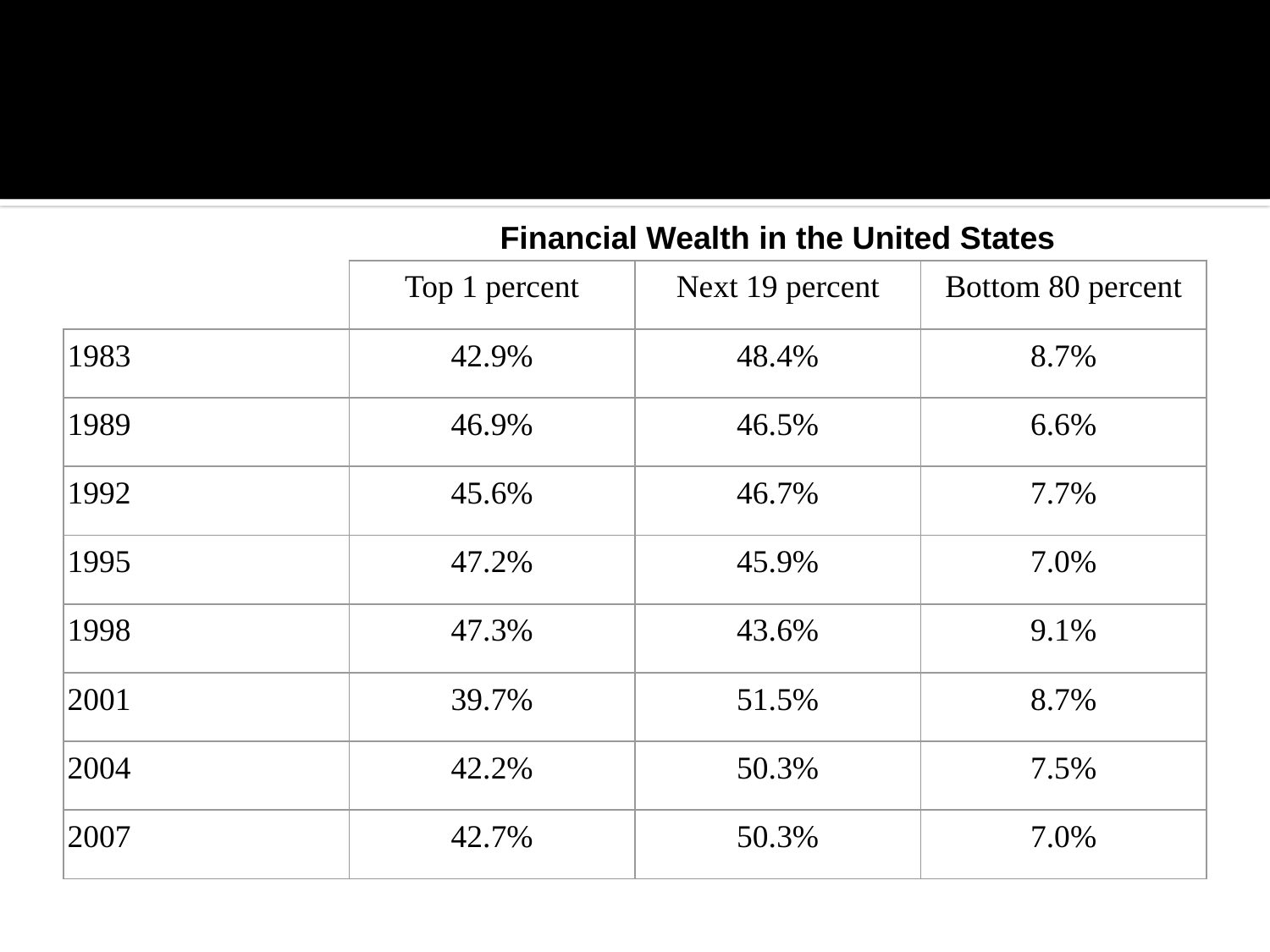

#
|  | Financial Wealth in the United States |  |  |
| --- | --- | --- | --- |
|  | Top 1 percent | Next 19 percent | Bottom 80 percent |
| 1983 | 42.9% | 48.4% | 8.7% |
| 1989 | 46.9% | 46.5% | 6.6% |
| 1992 | 45.6% | 46.7% | 7.7% |
| 1995 | 47.2% | 45.9% | 7.0% |
| 1998 | 47.3% | 43.6% | 9.1% |
| 2001 | 39.7% | 51.5% | 8.7% |
| 2004 | 42.2% | 50.3% | 7.5% |
| 2007 | 42.7% | 50.3% | 7.0% |